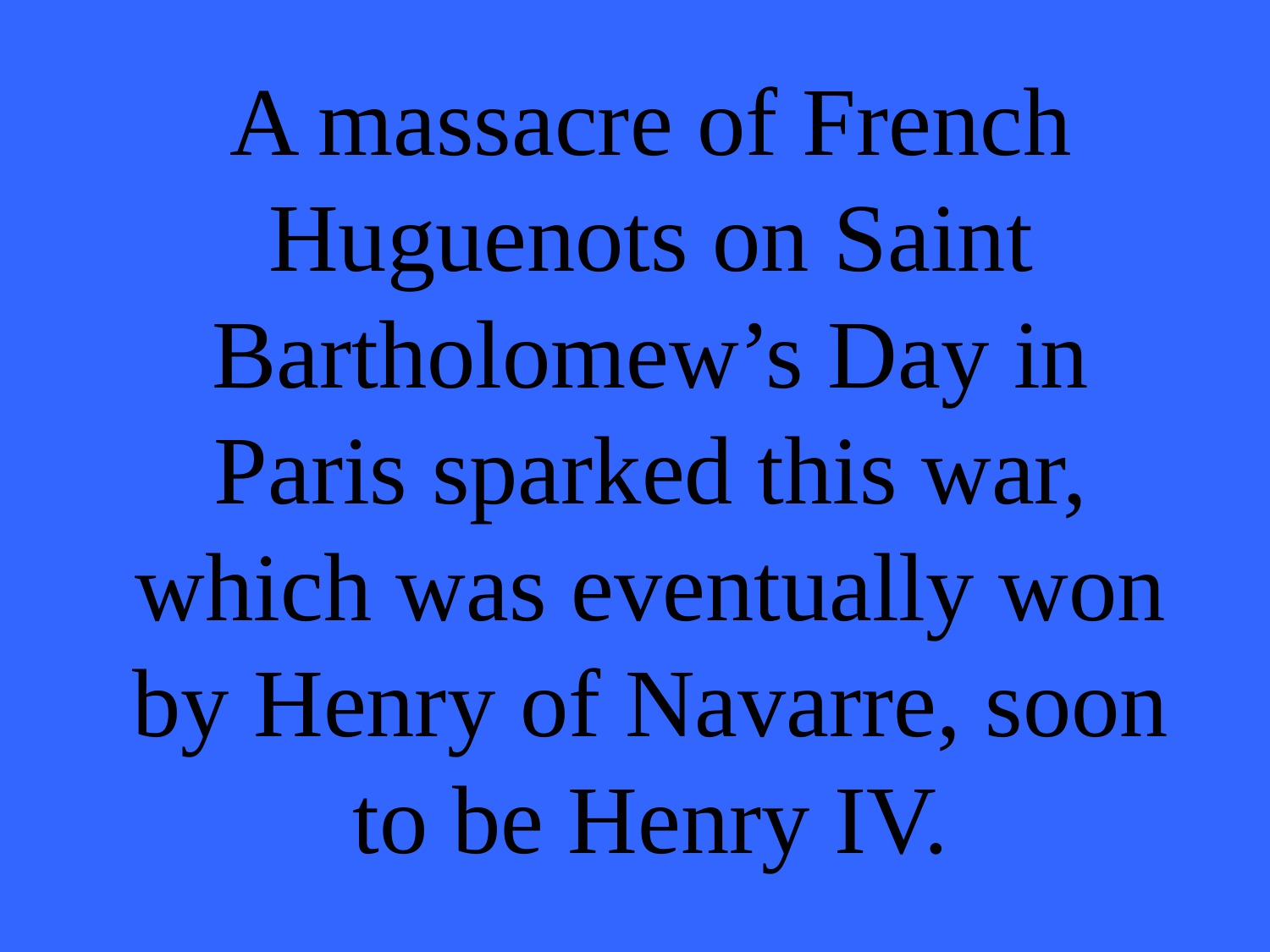

# A massacre of French Huguenots on Saint Bartholomew’s Day in Paris sparked this war, which was eventually won by Henry of Navarre, soon to be Henry IV.